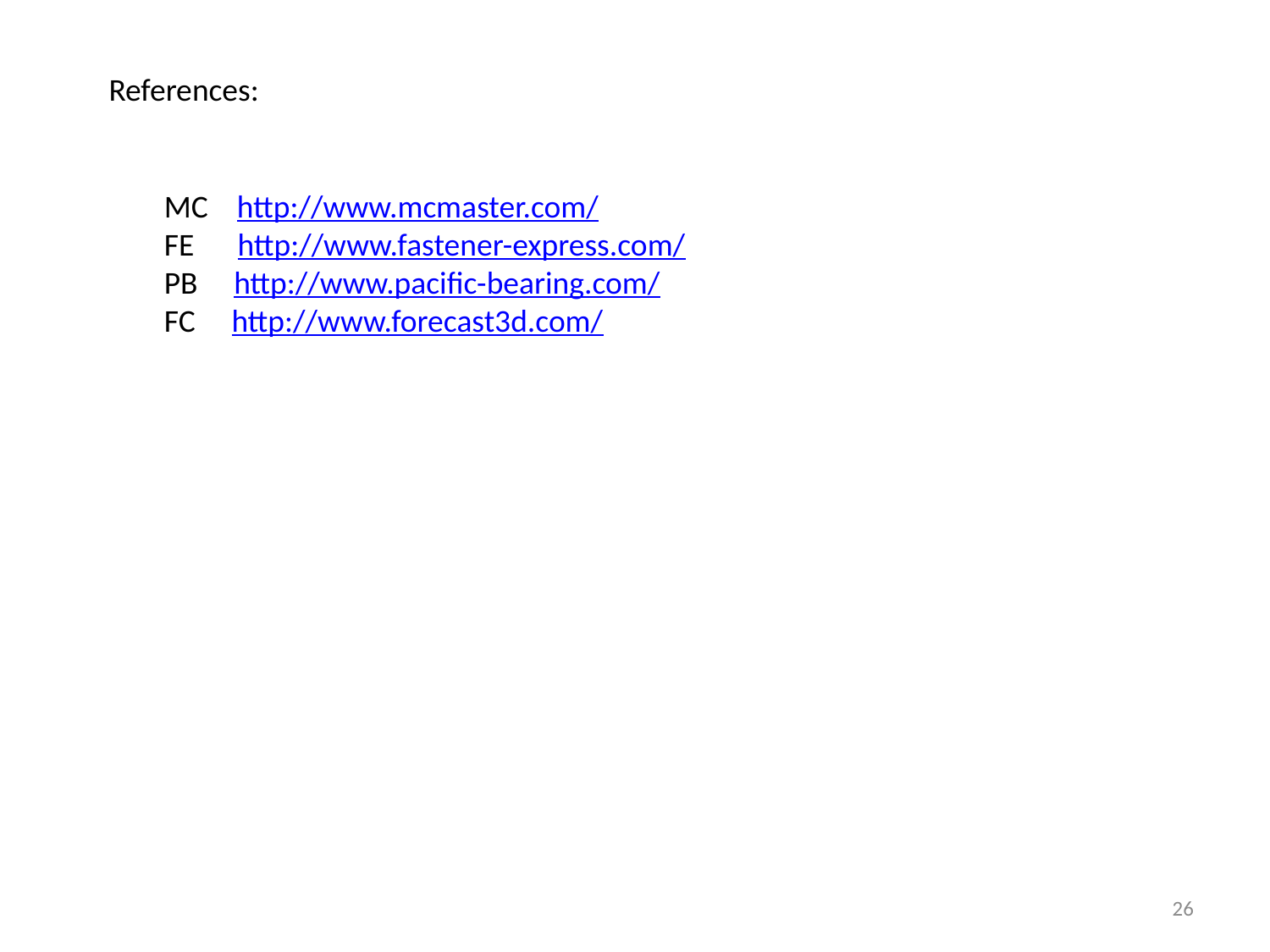

References:
MC    http://www.mcmaster.com/
FE      http://www.fastener-express.com/
PB     http://www.pacific-bearing.com/
FC     http://www.forecast3d.com/

26